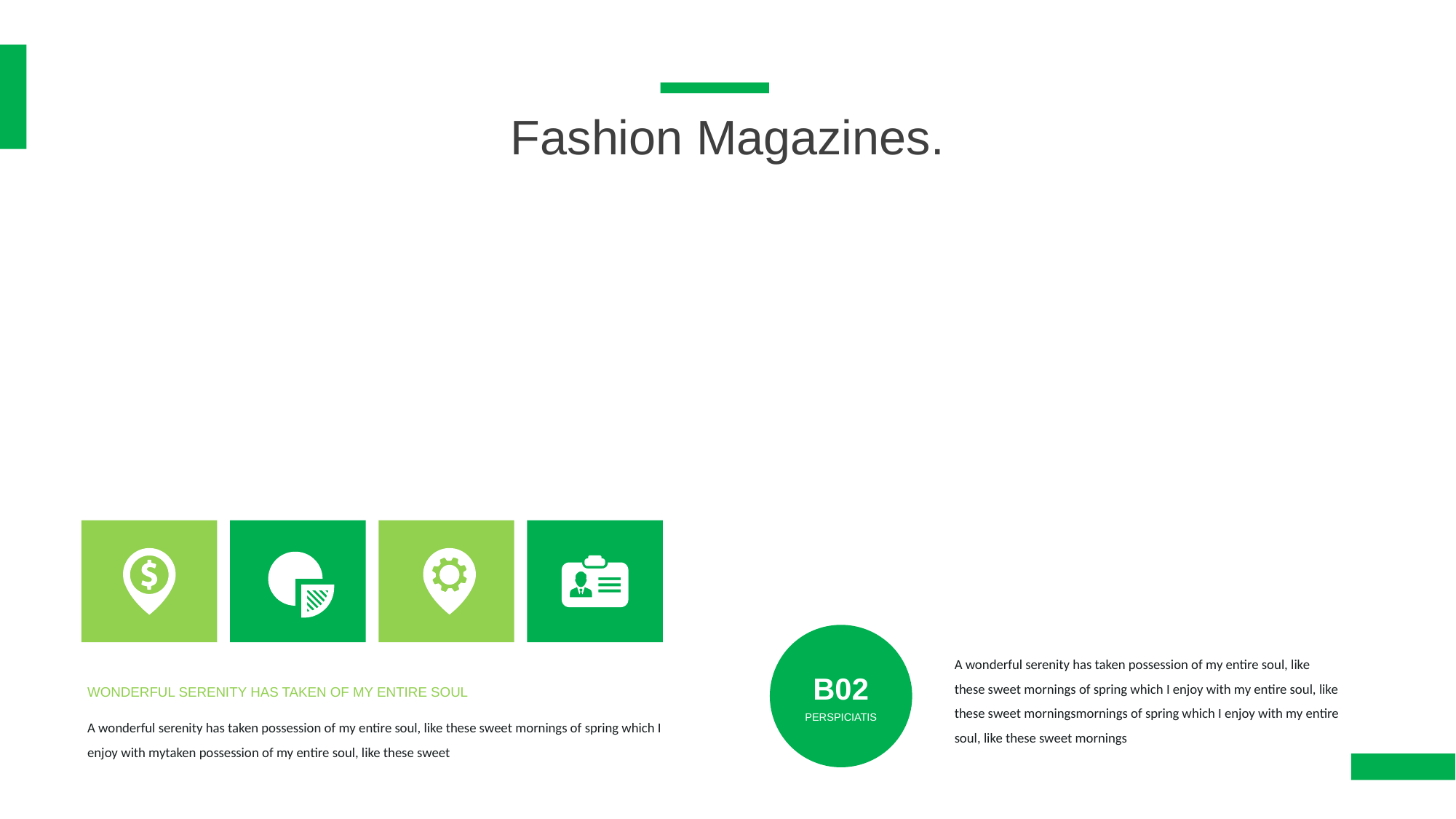

Fashion Magazines.

B02
PERSPICIATIS
A wonderful serenity has taken possession of my entire soul, like these sweet mornings of spring which I enjoy with my entire soul, like these sweet morningsmornings of spring which I enjoy with my entire soul, like these sweet mornings
WONDERFUL SERENITY HAS TAKEN OF MY ENTIRE SOUL
A wonderful serenity has taken possession of my entire soul, like these sweet mornings of spring which I enjoy with mytaken possession of my entire soul, like these sweet